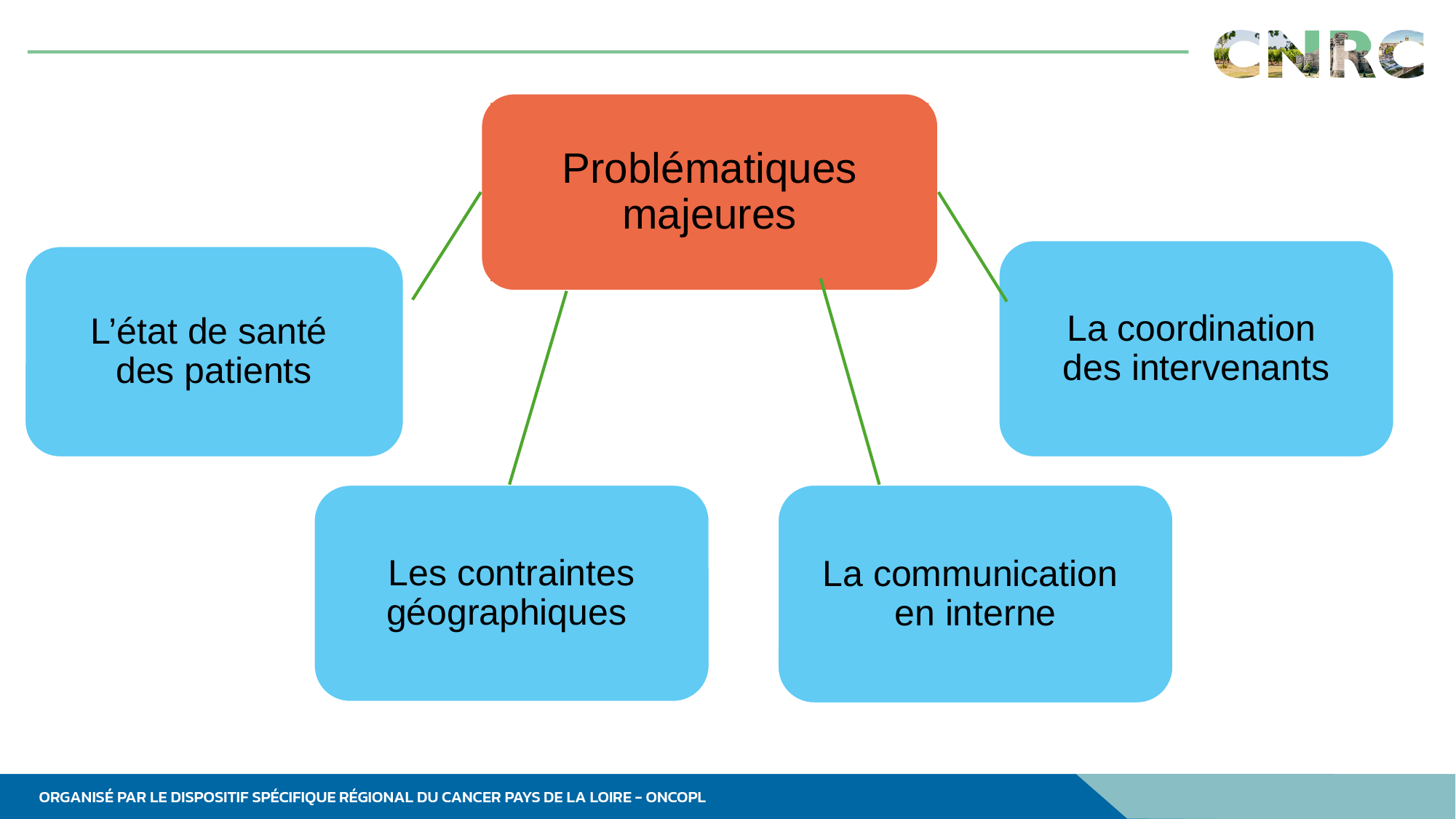

Problématiques majeures

La coordination
des intervenants

L’état de santé
des patients

Les contraintes géographiques

La communication
en interne